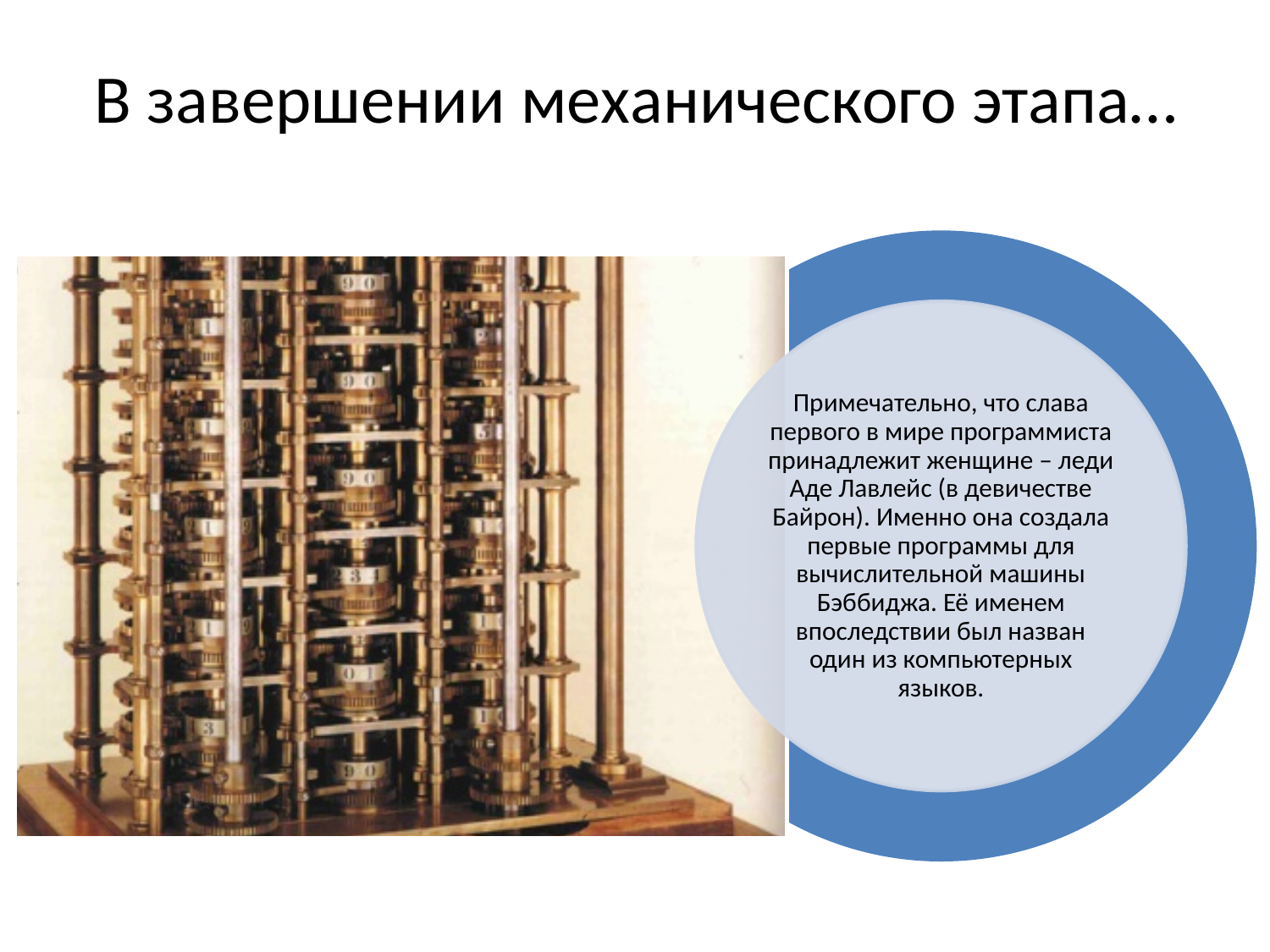

# В завершении механического этапа…
Примечательно, что слава первого в мире программиста принадлежит женщине – леди Аде Лавлейс (в девичестве Байрон). Именно она создала первые программы для вычислительной машины Бэббиджа. Её именем впоследствии был назван один из компьютерных языков.